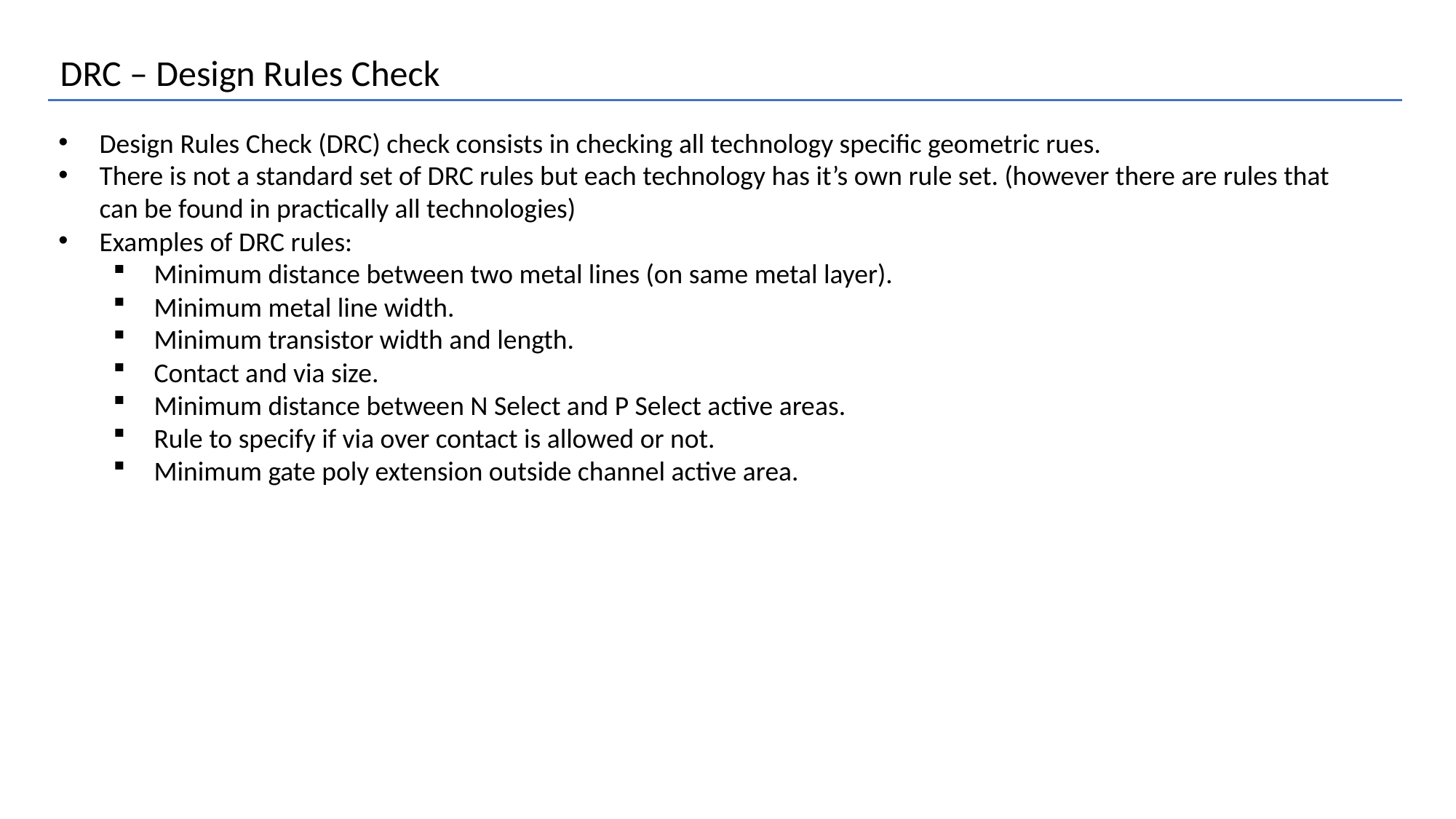

DRC – Design Rules Check
Design Rules Check (DRC) check consists in checking all technology specific geometric rues.
There is not a standard set of DRC rules but each technology has it’s own rule set. (however there are rules that can be found in practically all technologies)
Examples of DRC rules:
Minimum distance between two metal lines (on same metal layer).
Minimum metal line width.
Minimum transistor width and length.
Contact and via size.
Minimum distance between N Select and P Select active areas.
Rule to specify if via over contact is allowed or not.
Minimum gate poly extension outside channel active area.